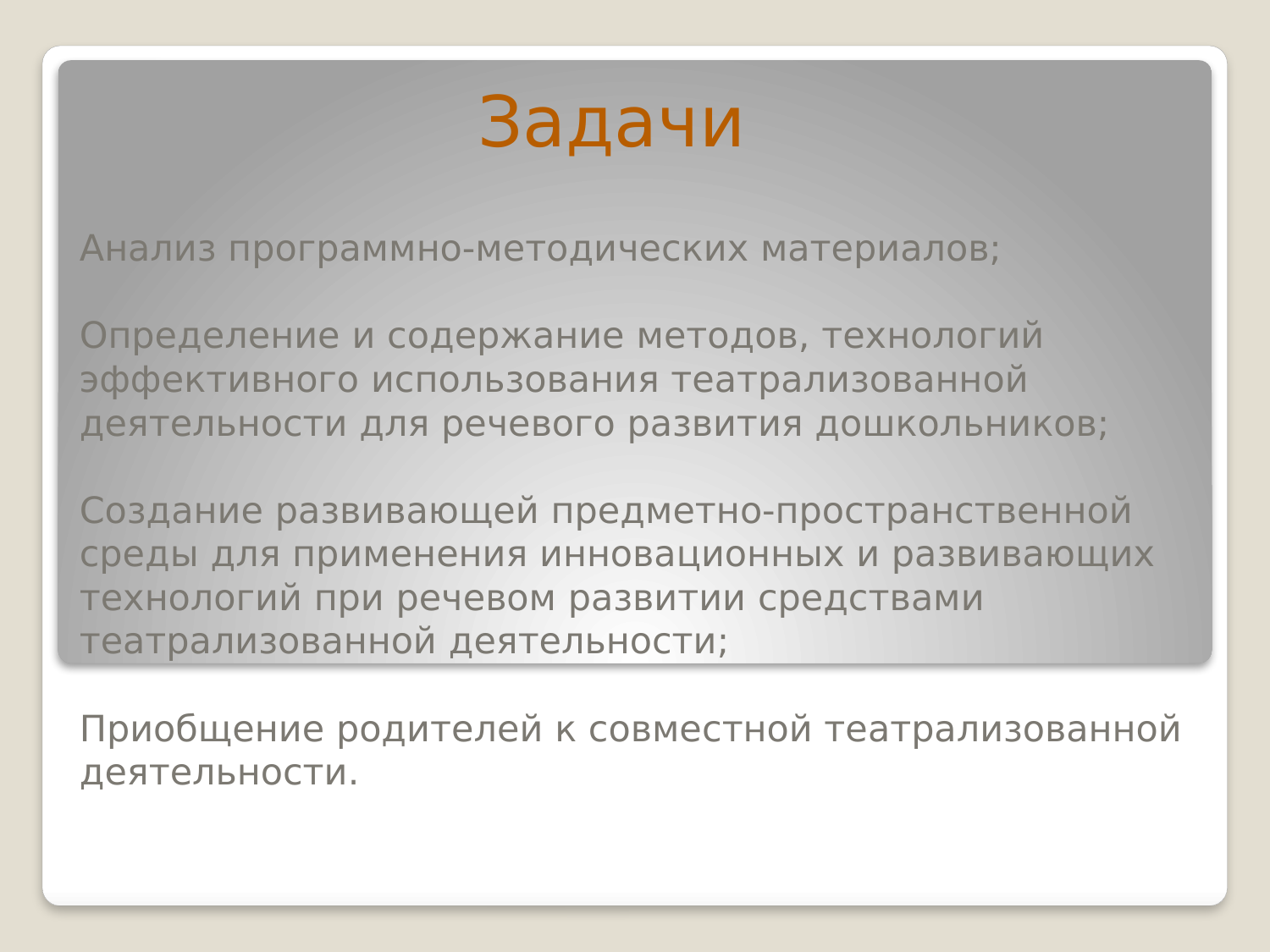

Задачи
# Анализ программно-методических материалов; Определение и содержание методов, технологий эффективного использования театрализованной деятельности для речевого развития дошкольников; Создание развивающей предметно-пространственной среды для применения инновационных и развивающих технологий при речевом развитии средствами театрализованной деятельности; Приобщение родителей к совместной театрализованной деятельности.